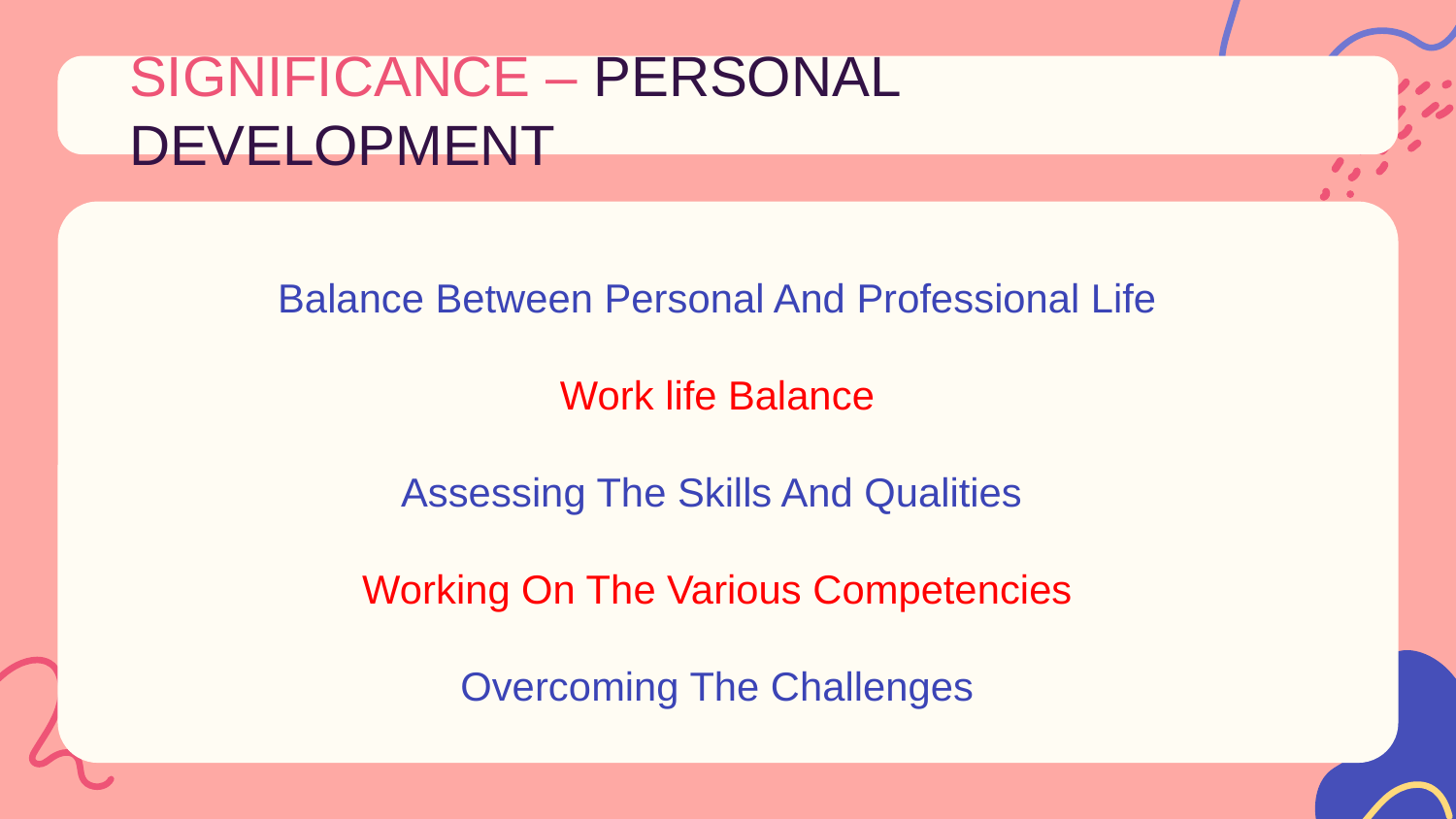

# SIGNIFICANCE – PERSONAL DEVELOPMENT
Balance Between Personal And Professional Life
Work life Balance
Assessing The Skills And Qualities
Working On The Various Competencies
Overcoming The Challenges